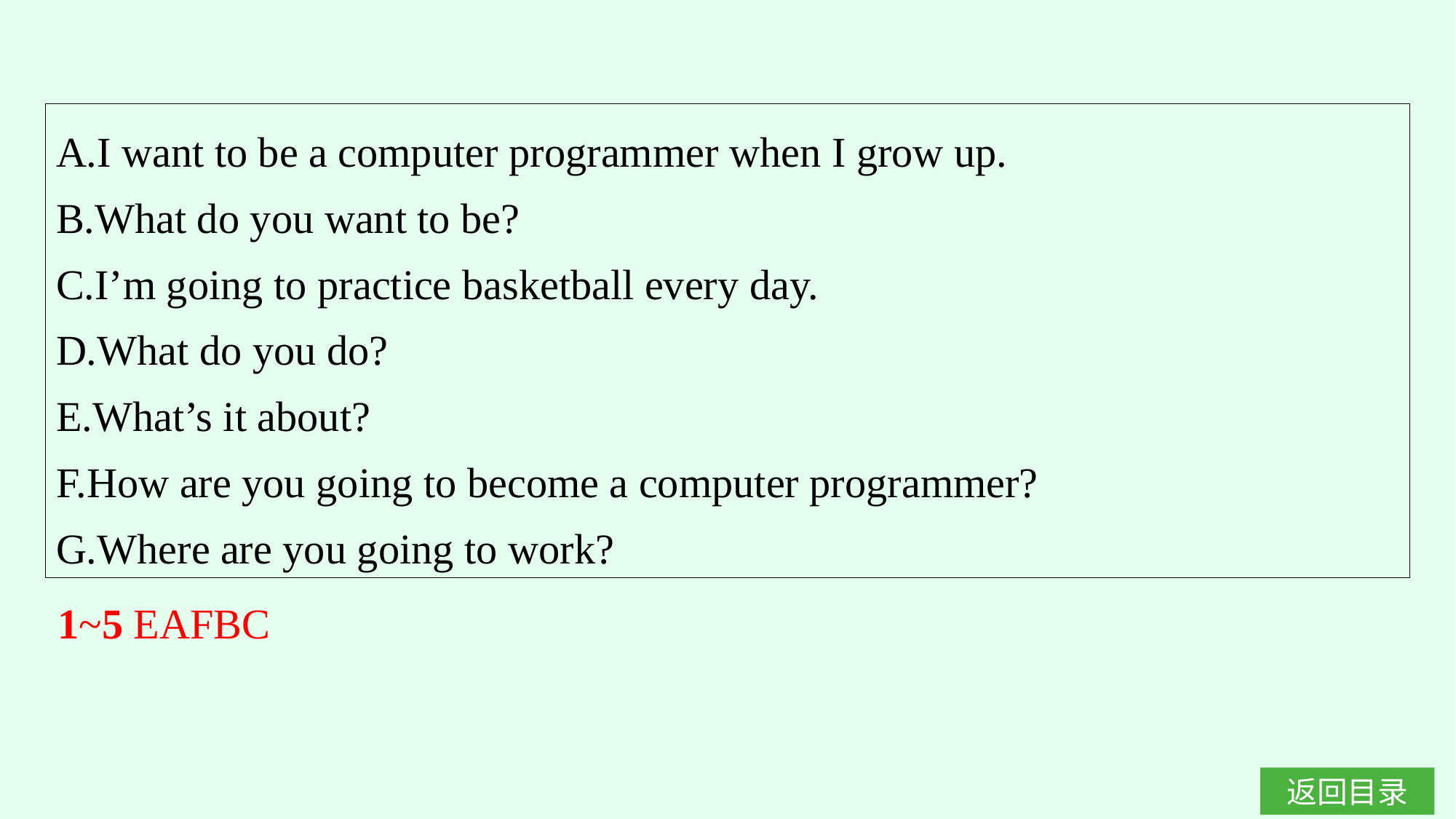

A.I want to be a computer programmer when I grow up.
B.What do you want to be?
C.I’m going to practice basketball every day.
D.What do you do?
E.What’s it about?
F.How are you going to become a computer programmer?
G.Where are you going to work?
1~5 EAFBC